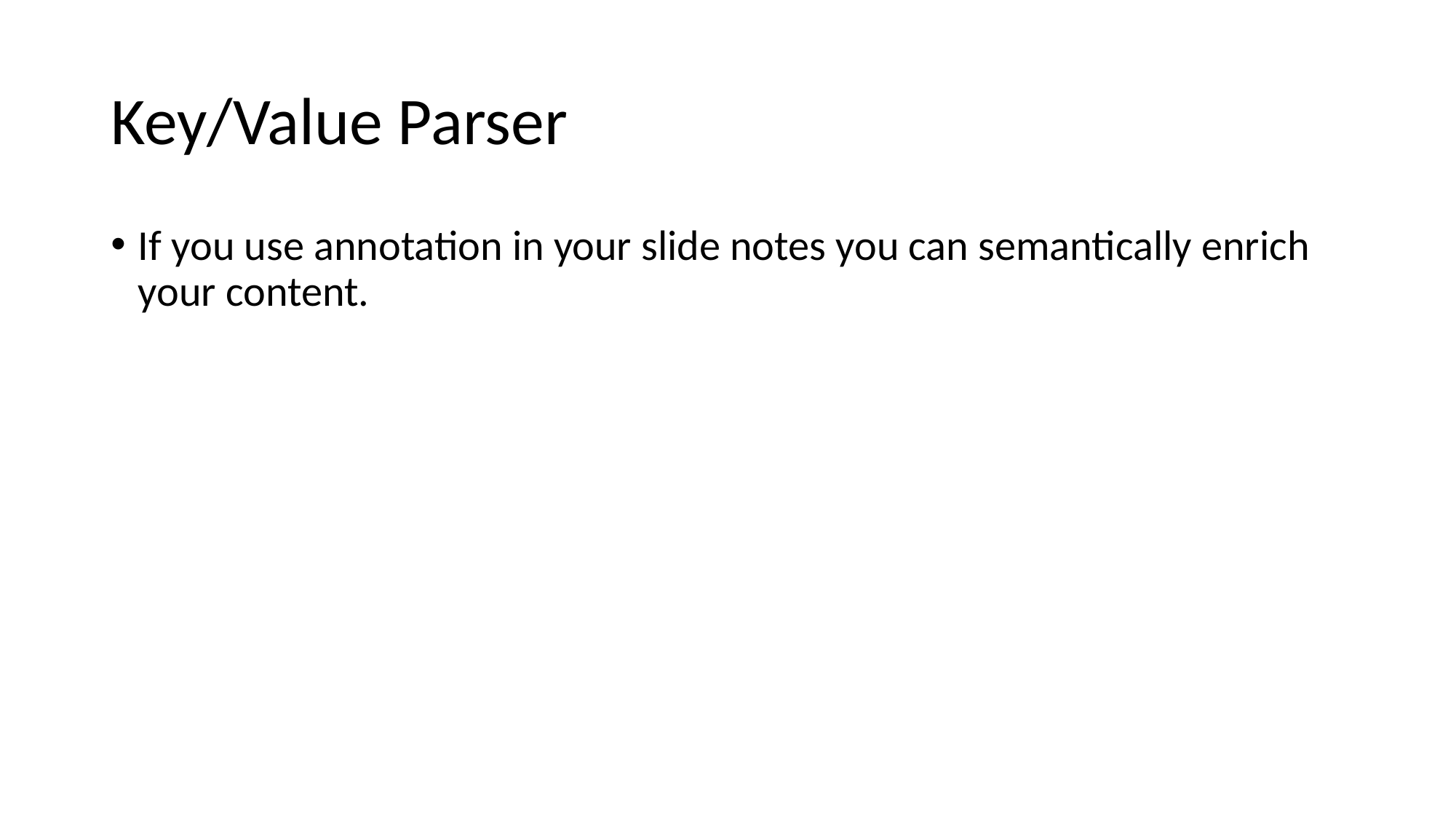

# Key/Value Parser
If you use annotation in your slide notes you can semantically enrich your content.